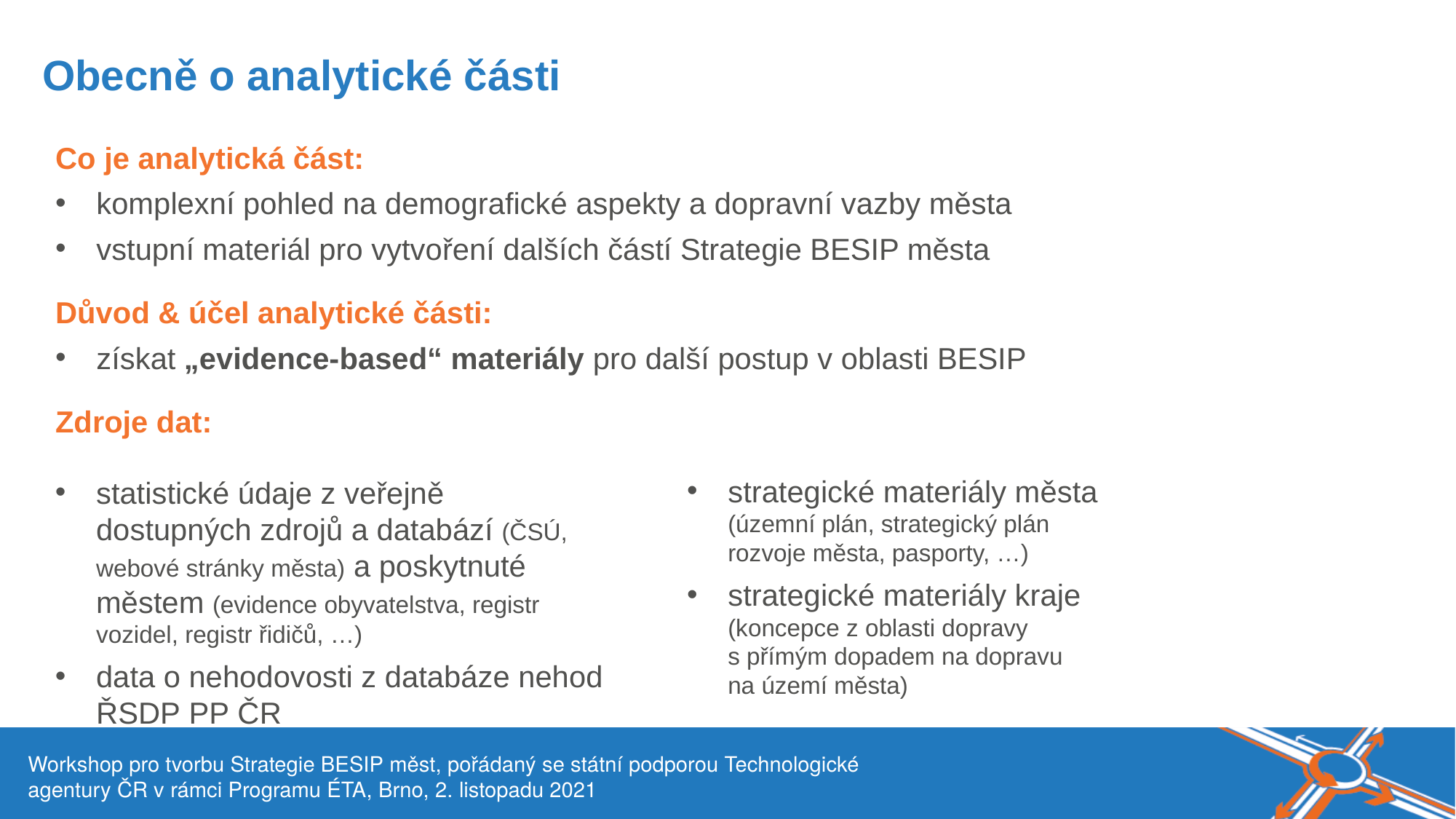

Obecně o analytické části
Co je analytická část:
komplexní pohled na demografické aspekty a dopravní vazby města
vstupní materiál pro vytvoření dalších částí Strategie BESIP města
Důvod & účel analytické části:
získat „evidence-based“ materiály pro další postup v oblasti BESIP
Zdroje dat:
strategické materiály města (územní plán, strategický plán rozvoje města, pasporty, …)
strategické materiály kraje (koncepce z oblasti dopravy s přímým dopadem na dopravu na území města)
statistické údaje z veřejně dostupných zdrojů a databází (ČSÚ, webové stránky města) a poskytnuté městem (evidence obyvatelstva, registr vozidel, registr řidičů, …)
data o nehodovosti z databáze nehod ŘSDP PP ČR
Workshop pro tvorbu Strategie BESIP měst, pořádaný se státní podporou Technologické agentury ČR v rámci Programu ÉTA, Brno, 2. listopadu 2021